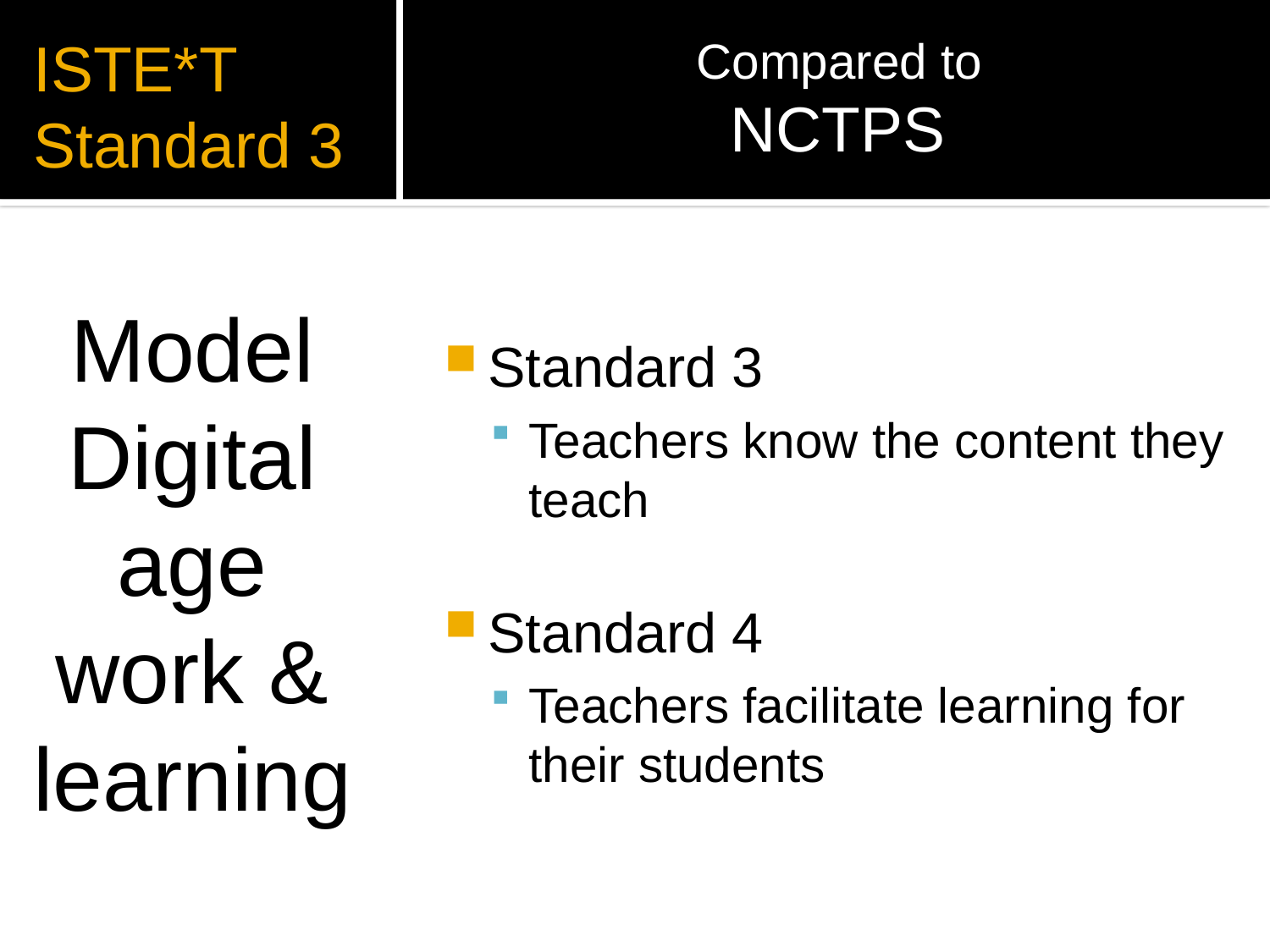

# ISTE*T Standard 3
Compared to
NCTPS
Model Digital age work & learning
Standard 3
Teachers know the content they teach

Standard 4
Teachers facilitate learning for their students